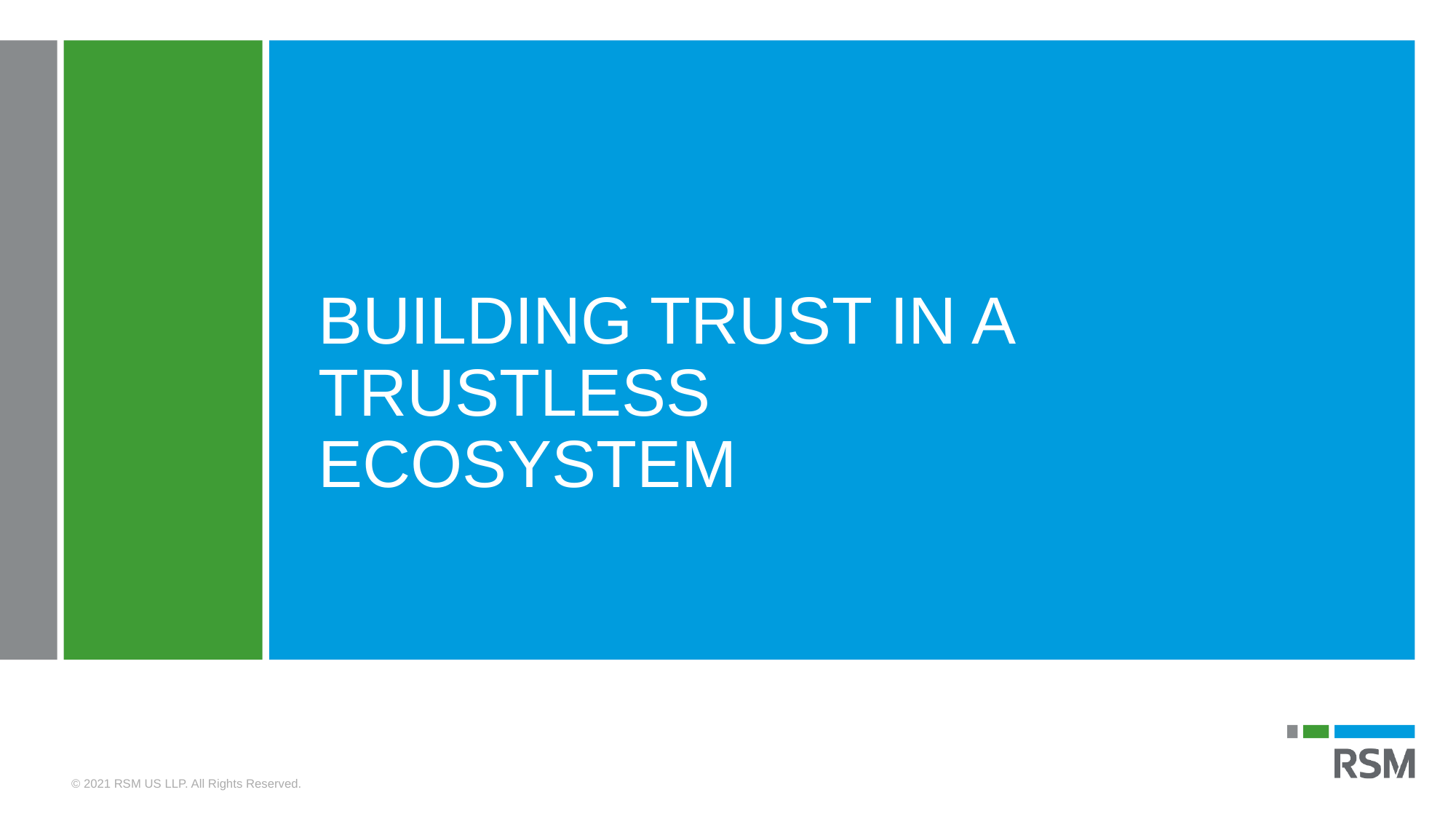

# Building trust in a trustless ecosystem